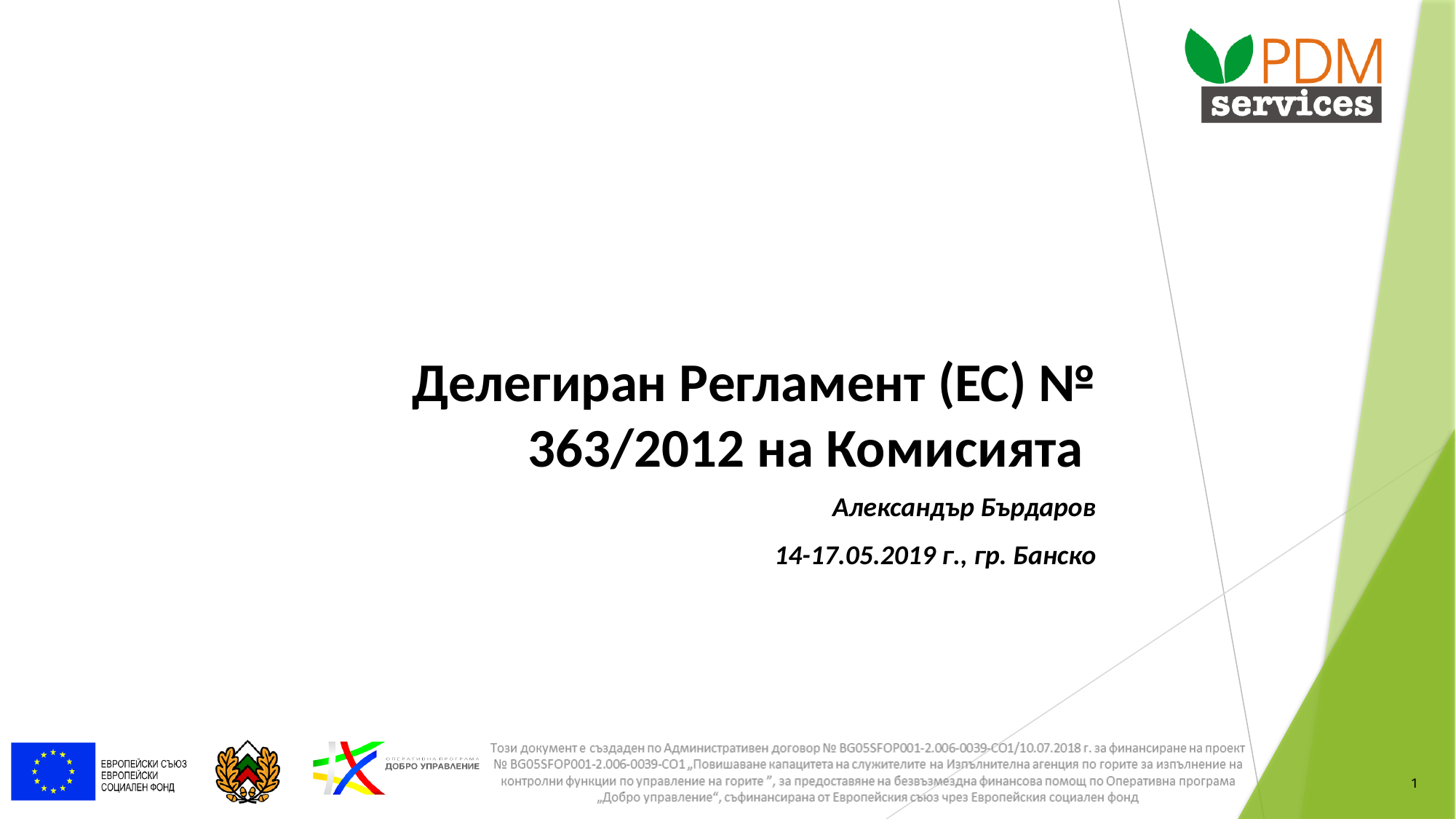

# Делегиран Регламент (ЕС) № 363/2012 на Комисията
Александър Бърдаров
14-17.05.2019 г., гр. Банско

1